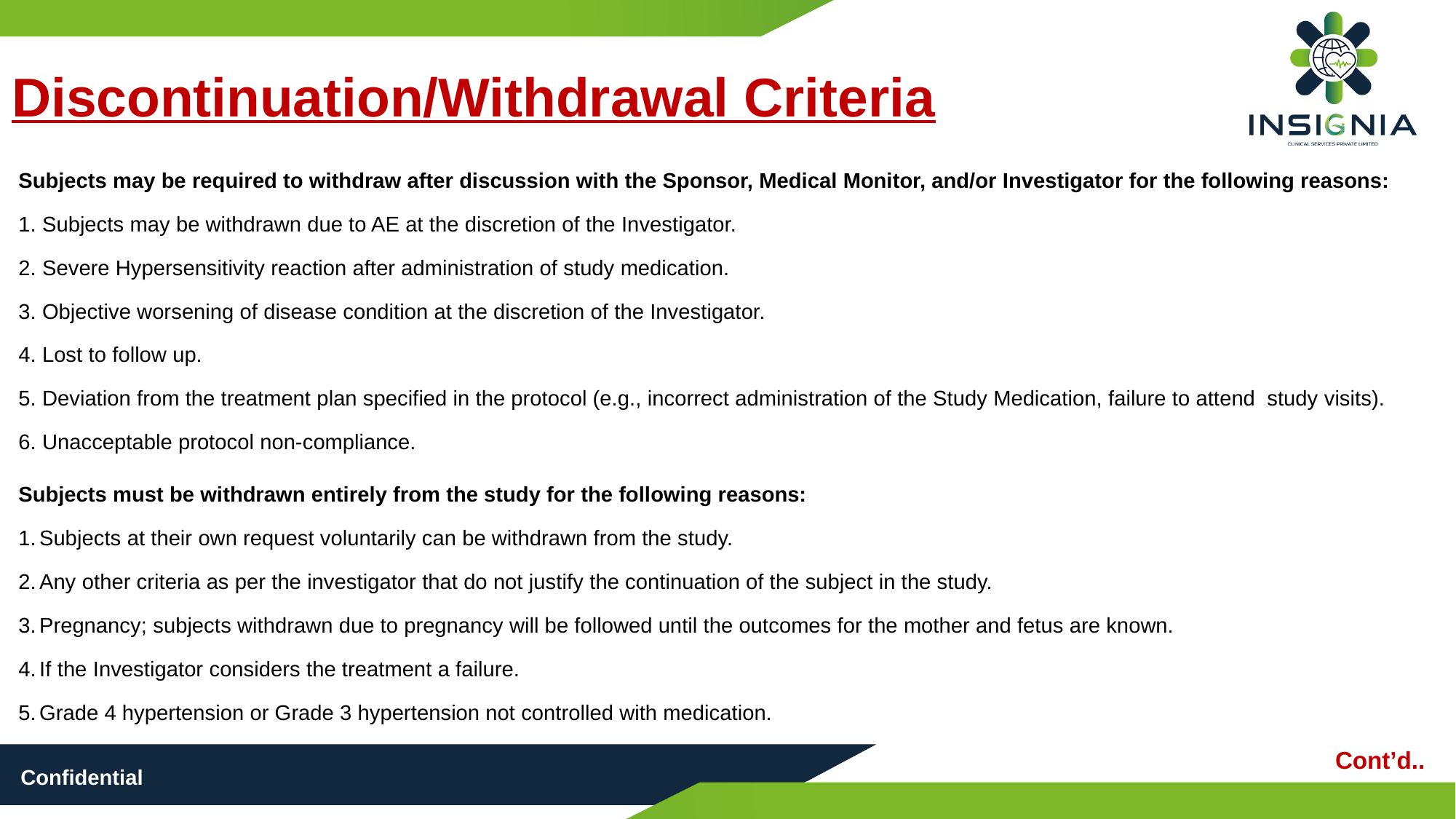

Discontinuation/Withdrawal Criteria
Subjects may be required to withdraw after discussion with the Sponsor, Medical Monitor, and/or Investigator for the following reasons:

1. Subjects may be withdrawn due to AE at the discretion of the Investigator.

2. Severe Hypersensitivity reaction after administration of study medication.

3. Objective worsening of disease condition at the discretion of the Investigator.

4. Lost to follow up.

5. Deviation from the treatment plan specified in the protocol (e.g., incorrect administration of the Study Medication, failure to attend  study visits).

6. Unacceptable protocol non-compliance.
Subjects must be withdrawn entirely from the study for the following reasons:

Subjects at their own request voluntarily can be withdrawn from the study.

Any other criteria as per the investigator that do not justify the continuation of the subject in the study.

Pregnancy; subjects withdrawn due to pregnancy will be followed until the outcomes for the mother and fetus are known.

If the Investigator considers the treatment a failure.

Grade 4 hypertension or Grade 3 hypertension not controlled with medication.
Cont’d..
Confidential